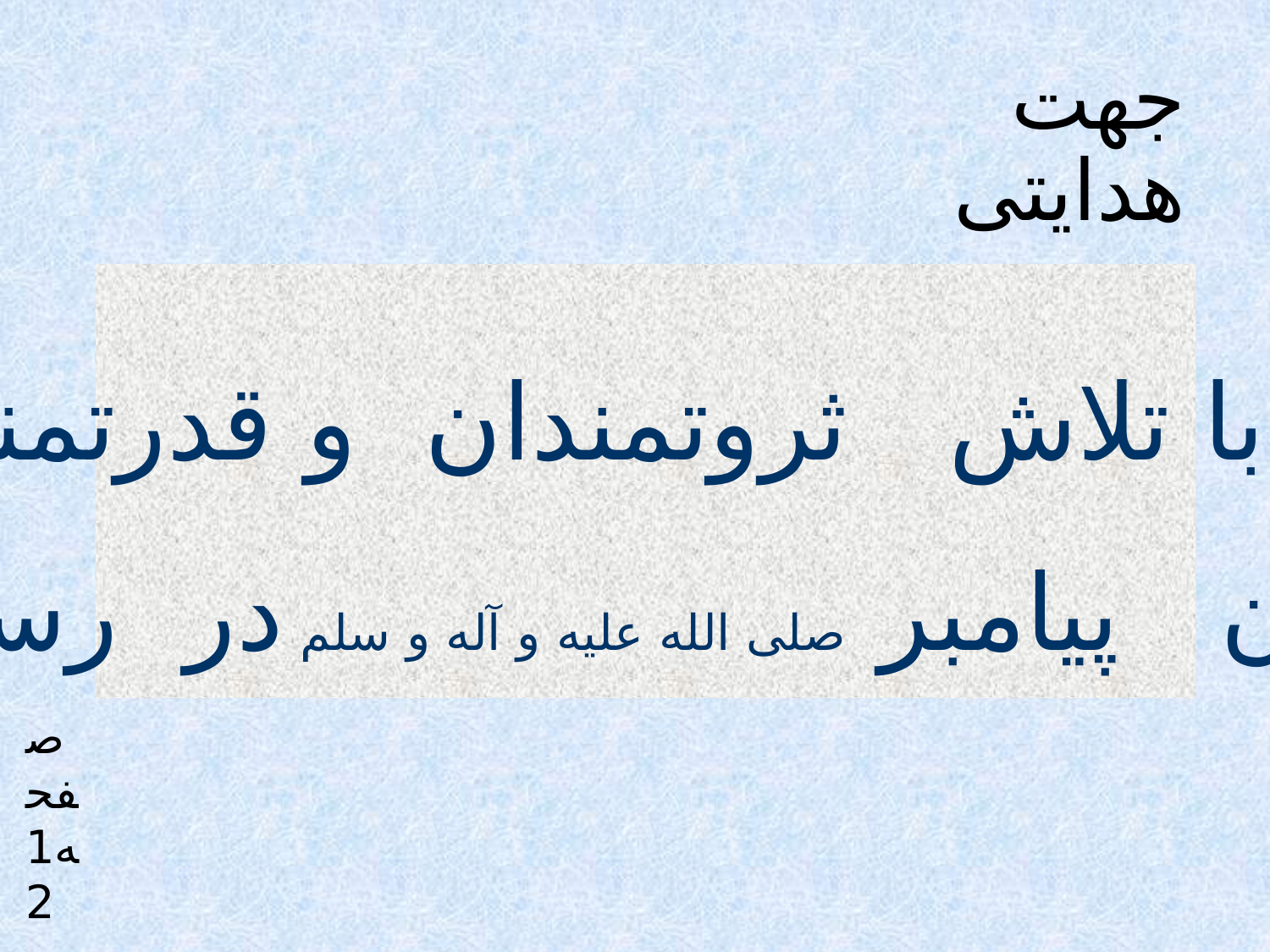

جهت  هدایتی  سوره
مقابله الهی   با تلاش   ثروتمندان  و قدرتمندان   مکذب
برای منفعل کردن   پیامبر صلی الله علیه و آله و سلم در  رسالت  قرآنی اش
صفحه12